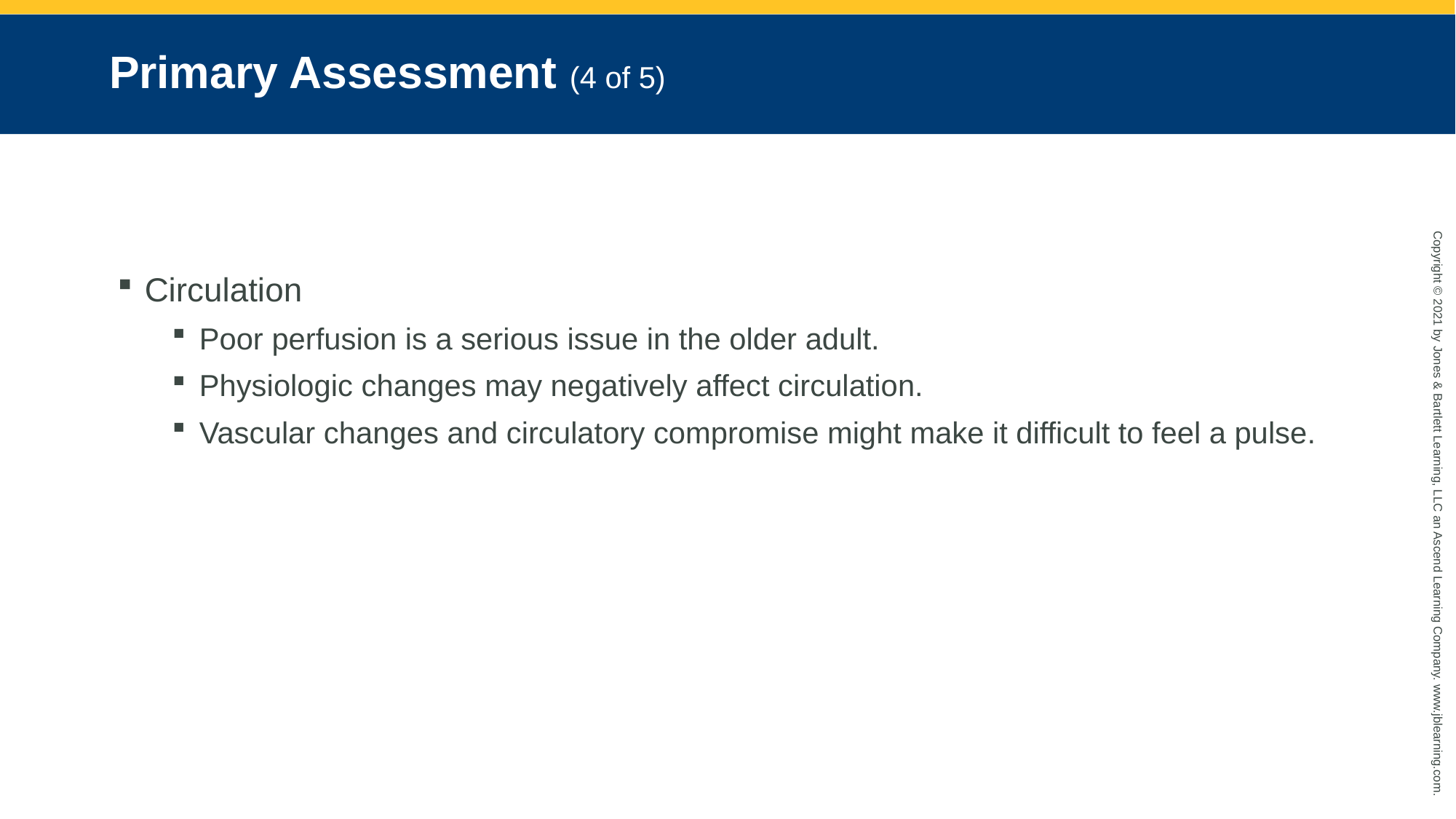

# Primary Assessment (4 of 5)
Circulation
Poor perfusion is a serious issue in the older adult.
Physiologic changes may negatively affect circulation.
Vascular changes and circulatory compromise might make it difficult to feel a pulse.